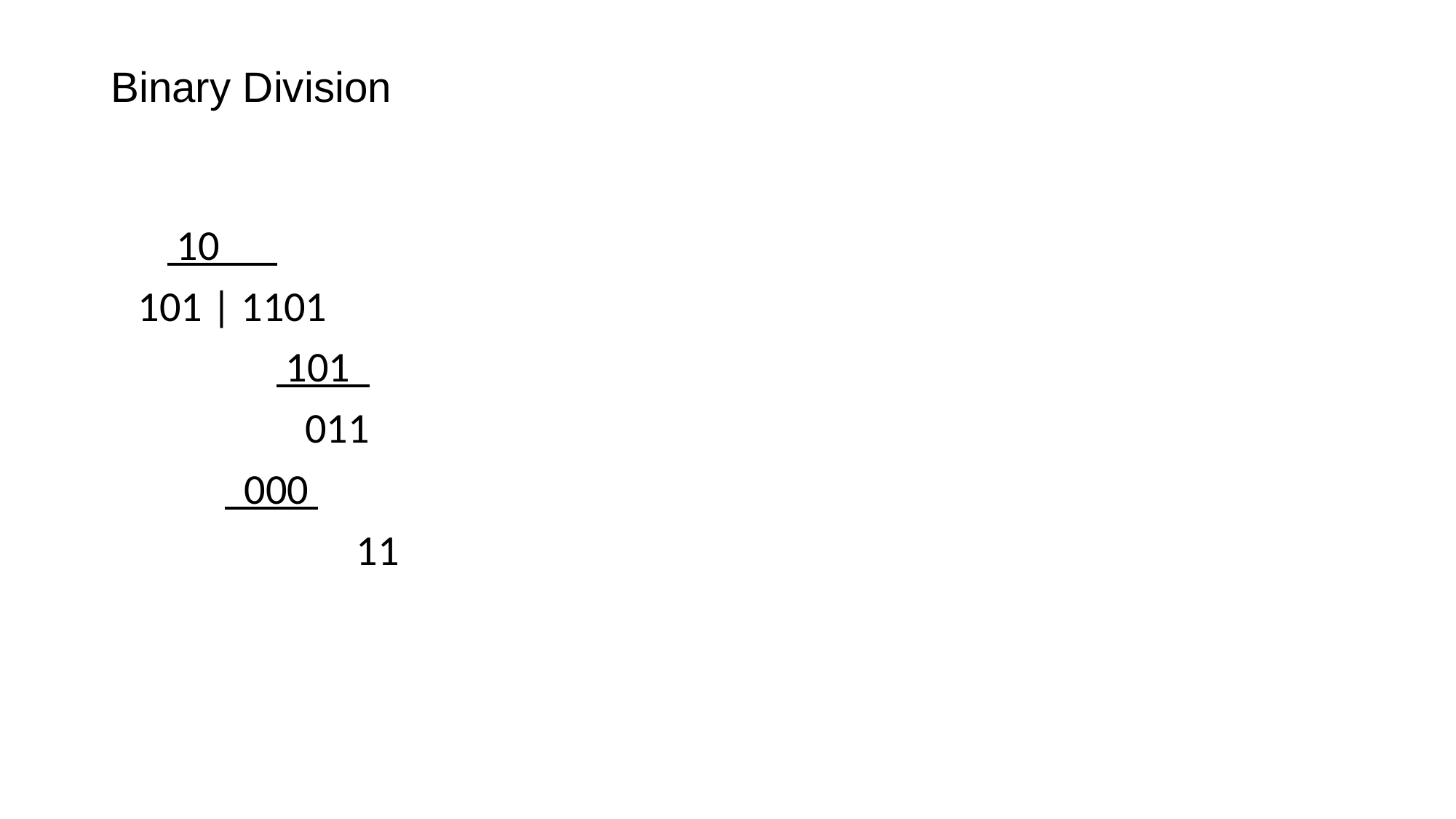

# Binary Division
	    10
	101 | 1101
		    101
		      011
	           000
			11